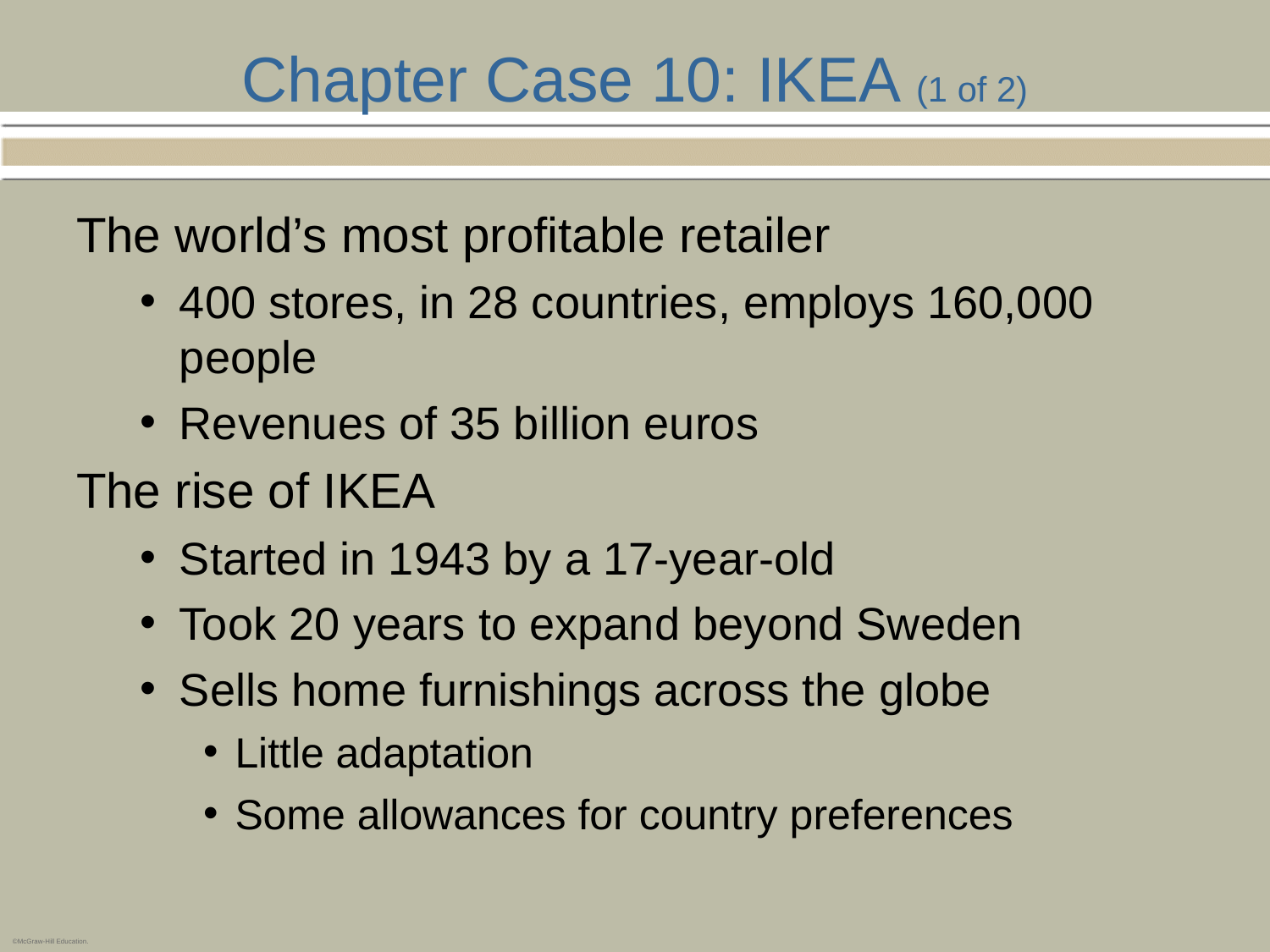

# Chapter Case 10: IKEA (1 of 2)
The world’s most profitable retailer
400 stores, in 28 countries, employs 160,000 people
Revenues of 35 billion euros
The rise of IKEA
Started in 1943 by a 17-year-old
Took 20 years to expand beyond Sweden
Sells home furnishings across the globe
Little adaptation
Some allowances for country preferences